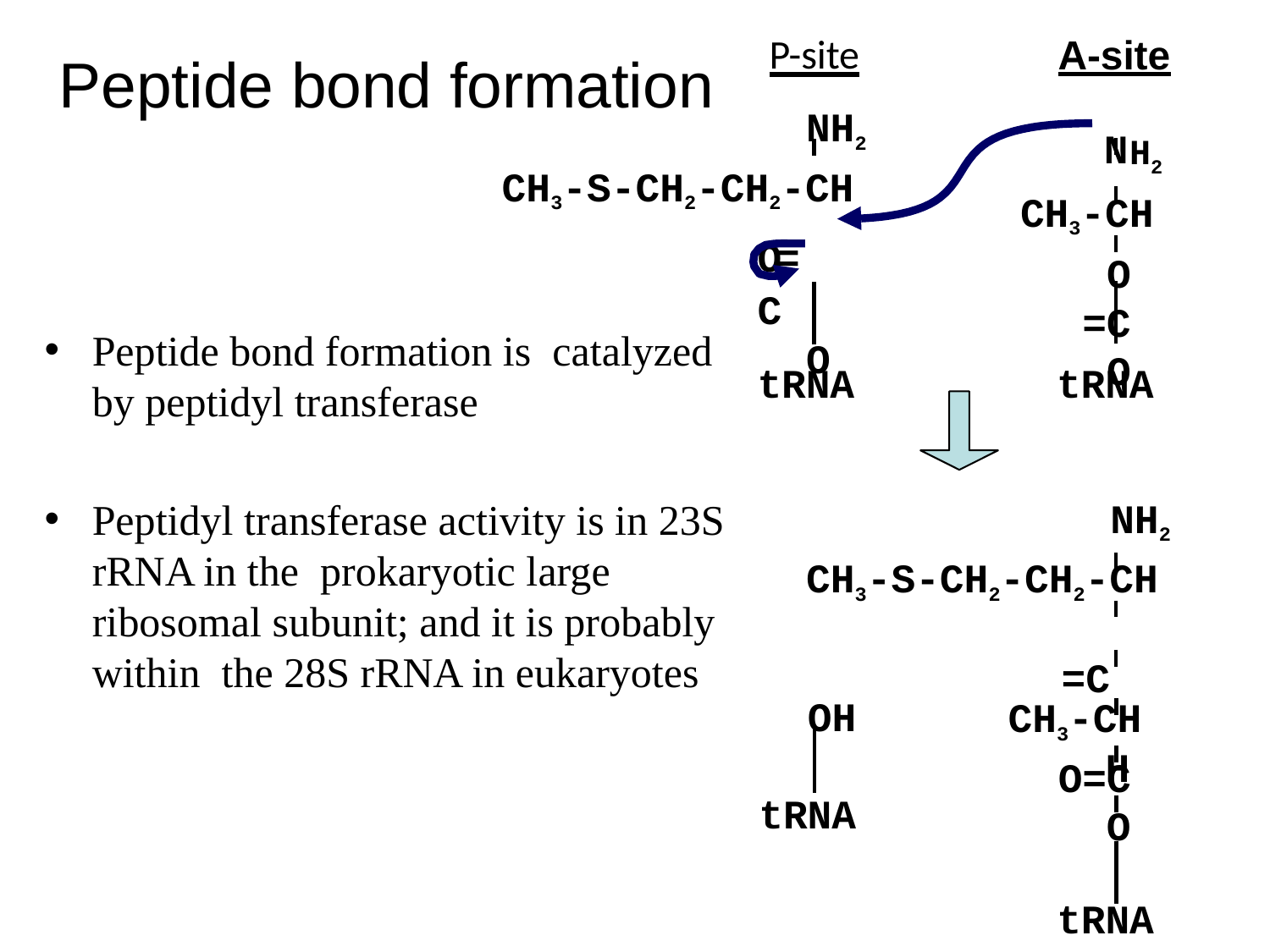

A-site
NH2  CH3-CH
O=C
O
P-site
# Peptide bond formation
NH2  CH3-S-CH2-CH2-CH

O=CC
O
Peptide bond formation is  catalyzed by peptidyl transferase

Peptidyl transferase activity is in 23S rRNA in the  prokaryotic large ribosomal subunit; and it is probably within  the 28S rRNA in eukaryotes

tRNA
tRNA

NH2  CH3-S-CH2-CH2-CH
O=C
NH

CH3-CH
O=C
O
OH

tRNA

tRNA